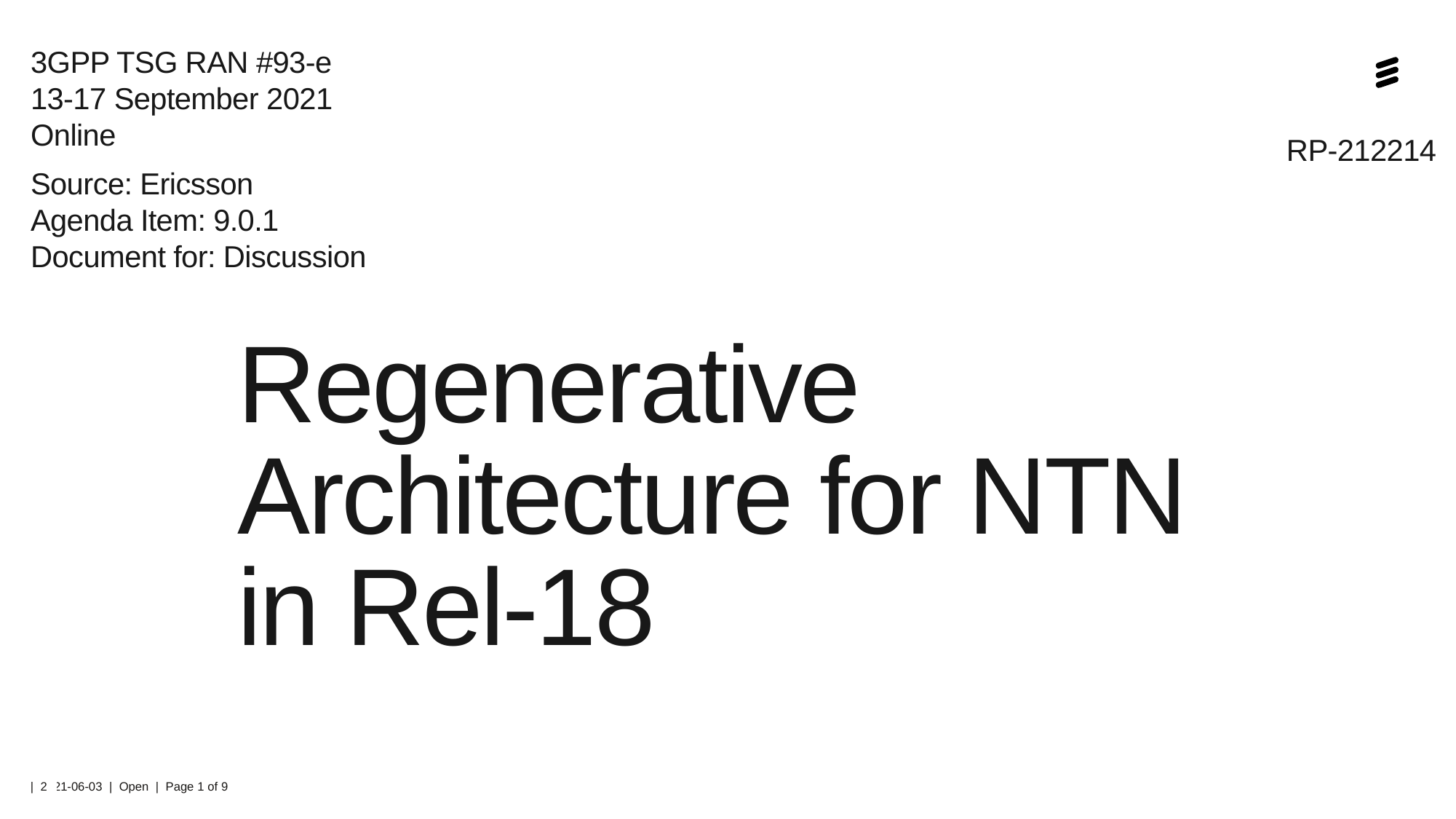

3GPP TSG RAN #93-e
13-17 September 2021
Online
Source: Ericsson
Agenda Item: 9.0.1
Document for: Discussion
RP-212214
# Regenerative Architecture for NTN in Rel-18